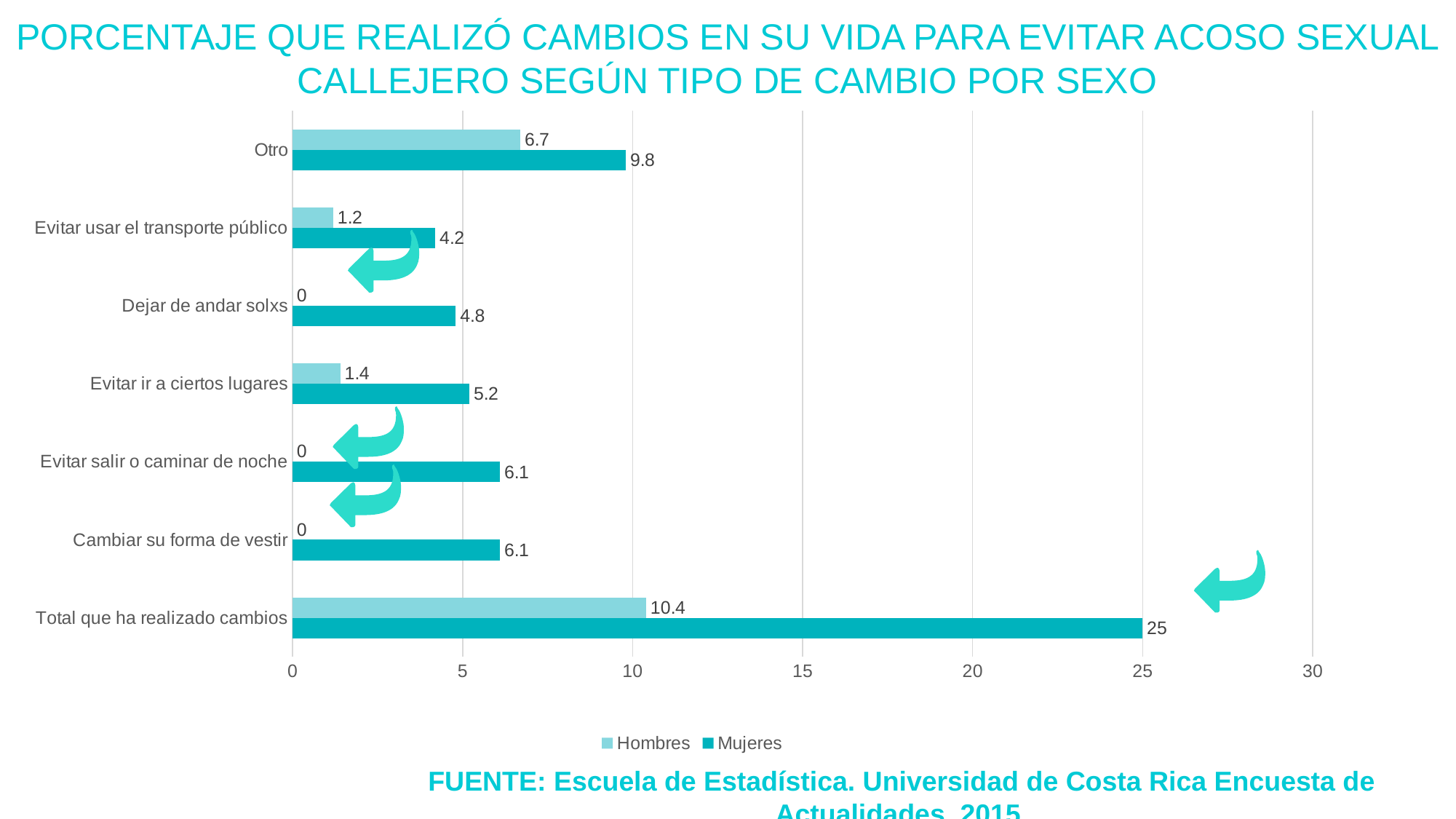

PORCENTAJE QUE REALIZÓ CAMBIOS EN SU VIDA PARA EVITAR ACOSO SEXUAL CALLEJERO SEGÚN TIPO DE CAMBIO POR SEXO

### Chart

| Category | Mujeres | Hombres |
|---|---|---|
| Total que ha realizado cambios | 25.0 | 10.4 |
| Cambiar su forma de vestir | 6.1 | 0.0 |
| Evitar salir o caminar de noche | 6.1 | 0.0 |
| Evitar ir a ciertos lugares | 5.2 | 1.4 |
| Dejar de andar solxs | 4.8 | 0.0 |
| Evitar usar el transporte público | 4.2 | 1.2 |
| Otro | 9.8 | 6.7 |

FUENTE: Escuela de Estadística. Universidad de Costa Rica Encuesta de Actualidades. 2015.